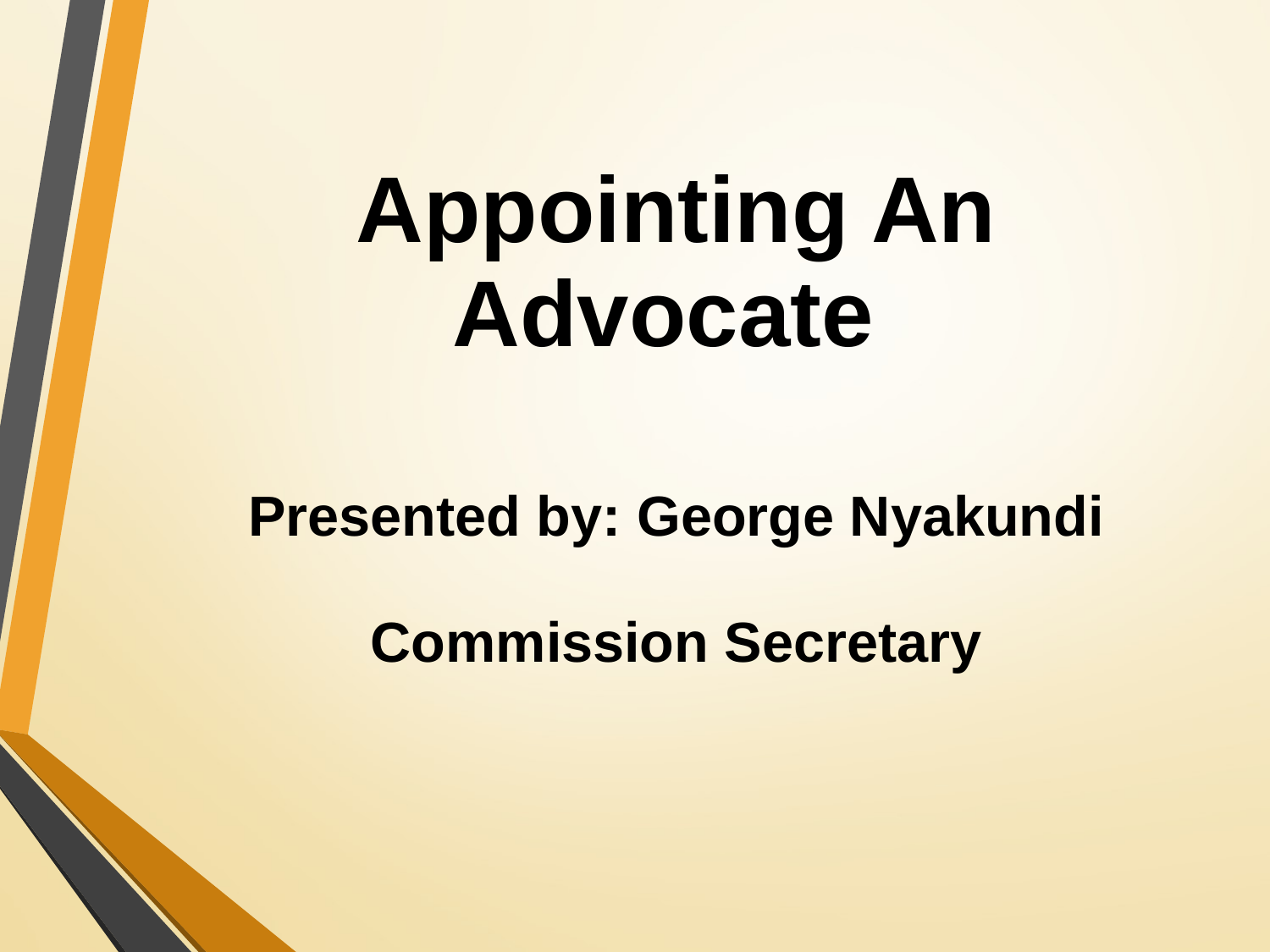

# Appointing An Advocate Presented by: George Nyakundi Commission Secretary